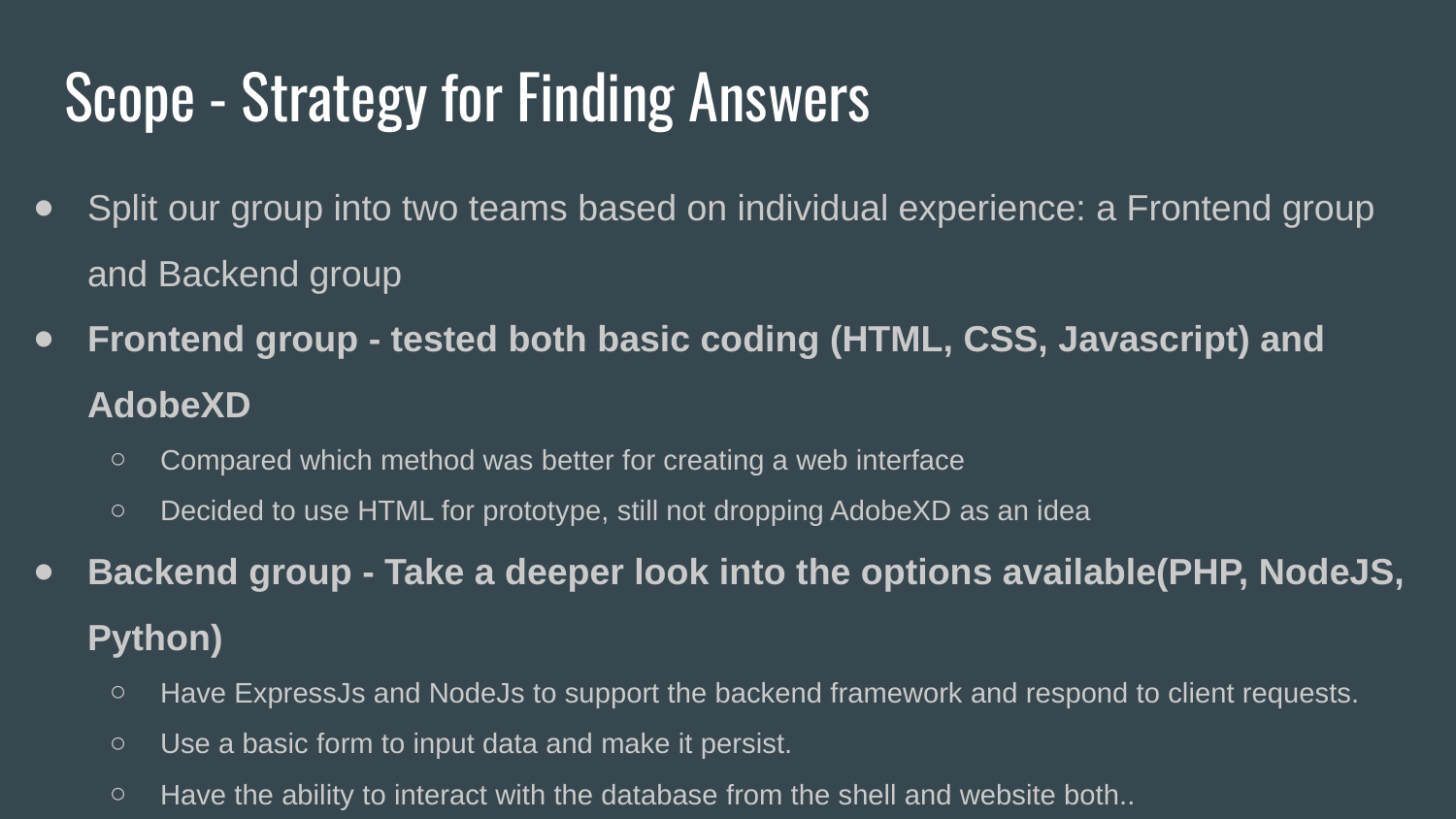

# Scope - Strategy for Finding Answers
Split our group into two teams based on individual experience: a Frontend group and Backend group
Frontend group - tested both basic coding (HTML, CSS, Javascript) and AdobeXD
Compared which method was better for creating a web interface
Decided to use HTML for prototype, still not dropping AdobeXD as an idea
Backend group - Take a deeper look into the options available(PHP, NodeJS, Python)
Have ExpressJs and NodeJs to support the backend framework and respond to client requests.
Use a basic form to input data and make it persist.
Have the ability to interact with the database from the shell and website both..
Be able to CRUD(Create, Read, Update, Delete) Data